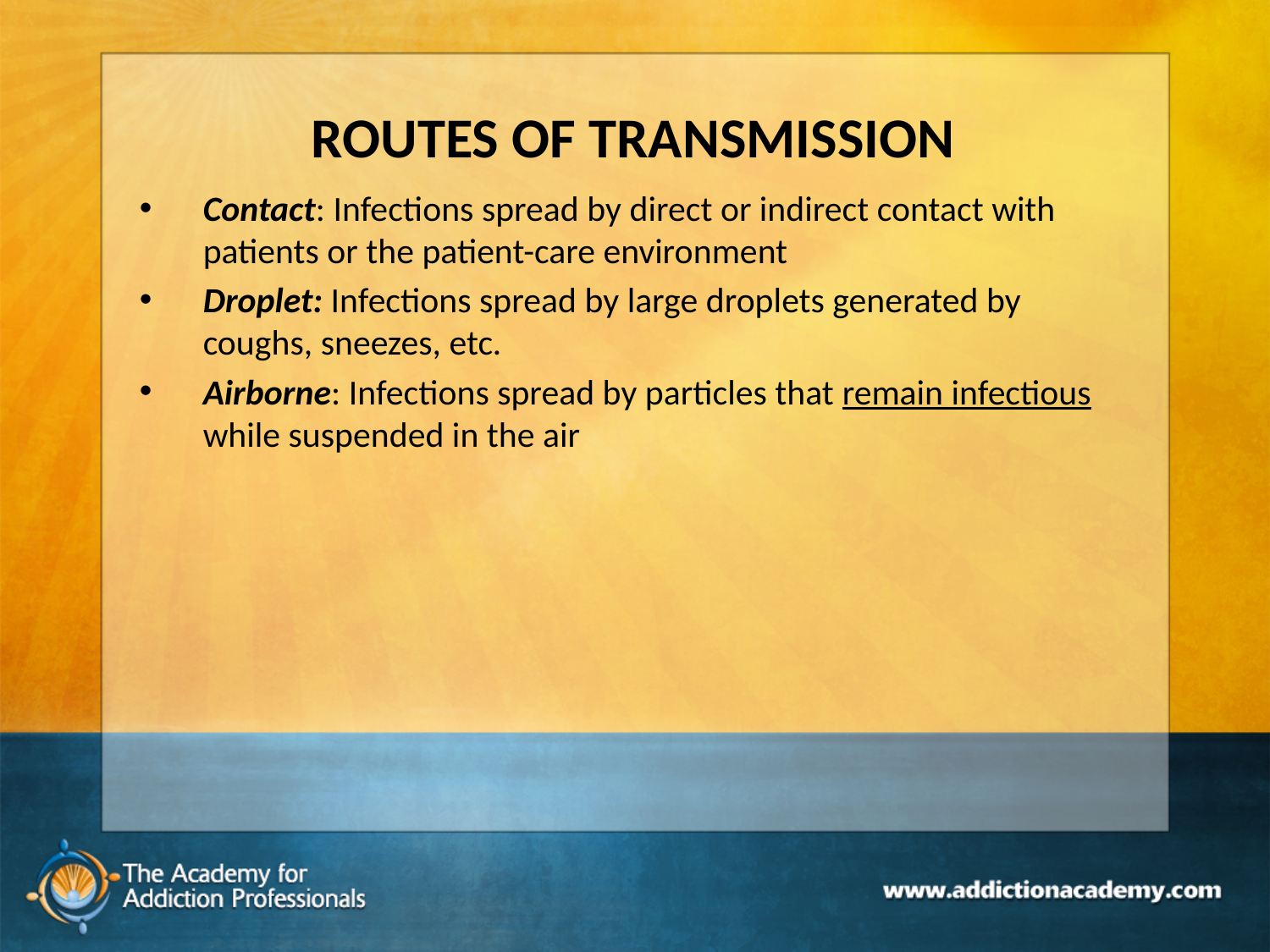

ROUTES OF TRANSMISSION

Contact: Infections spread by direct or indirect contact with patients or the patient-care environment
Droplet: Infections spread by large droplets generated by coughs, sneezes, etc.
Airborne: Infections spread by particles that remain infectious while suspended in the air